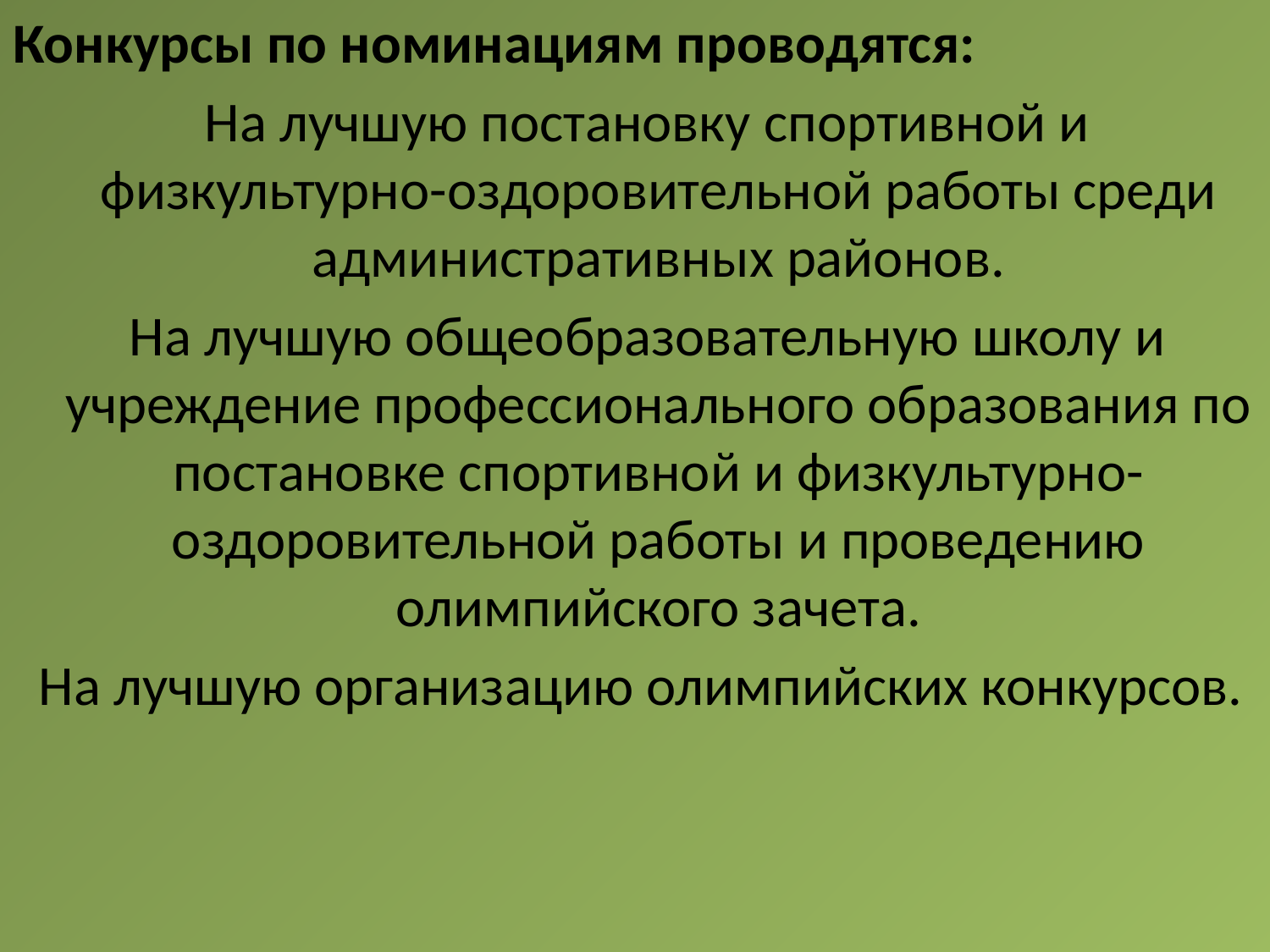

Конкурсы по номинациям проводятся:
  На лучшую постановку спортивной и физкультурно-оздоровительной работы среди административных районов.
  На лучшую общеобразовательную школу и учреждение профессионального образования по постановке спортивной и физкультурно-оздоровительной работы и проведению олимпийского зачета.
 На лучшую организацию олимпийских конкурсов.

#